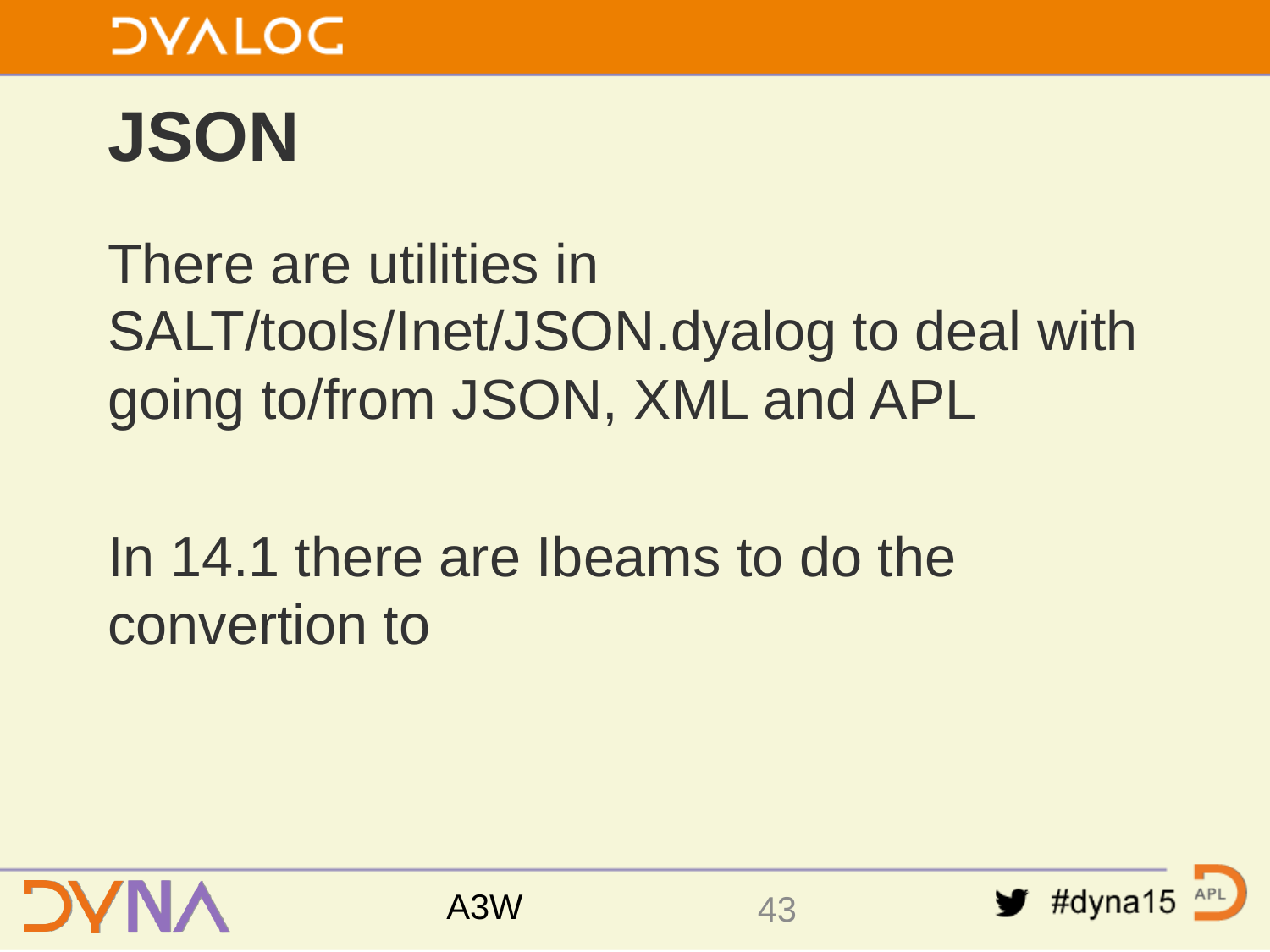

# JSON
There are utilities in SALT/tools/Inet/JSON.dyalog to deal with going to/from JSON, XML and APL

In 14.1 there are Ibeams to do the convertion to
43
A3W